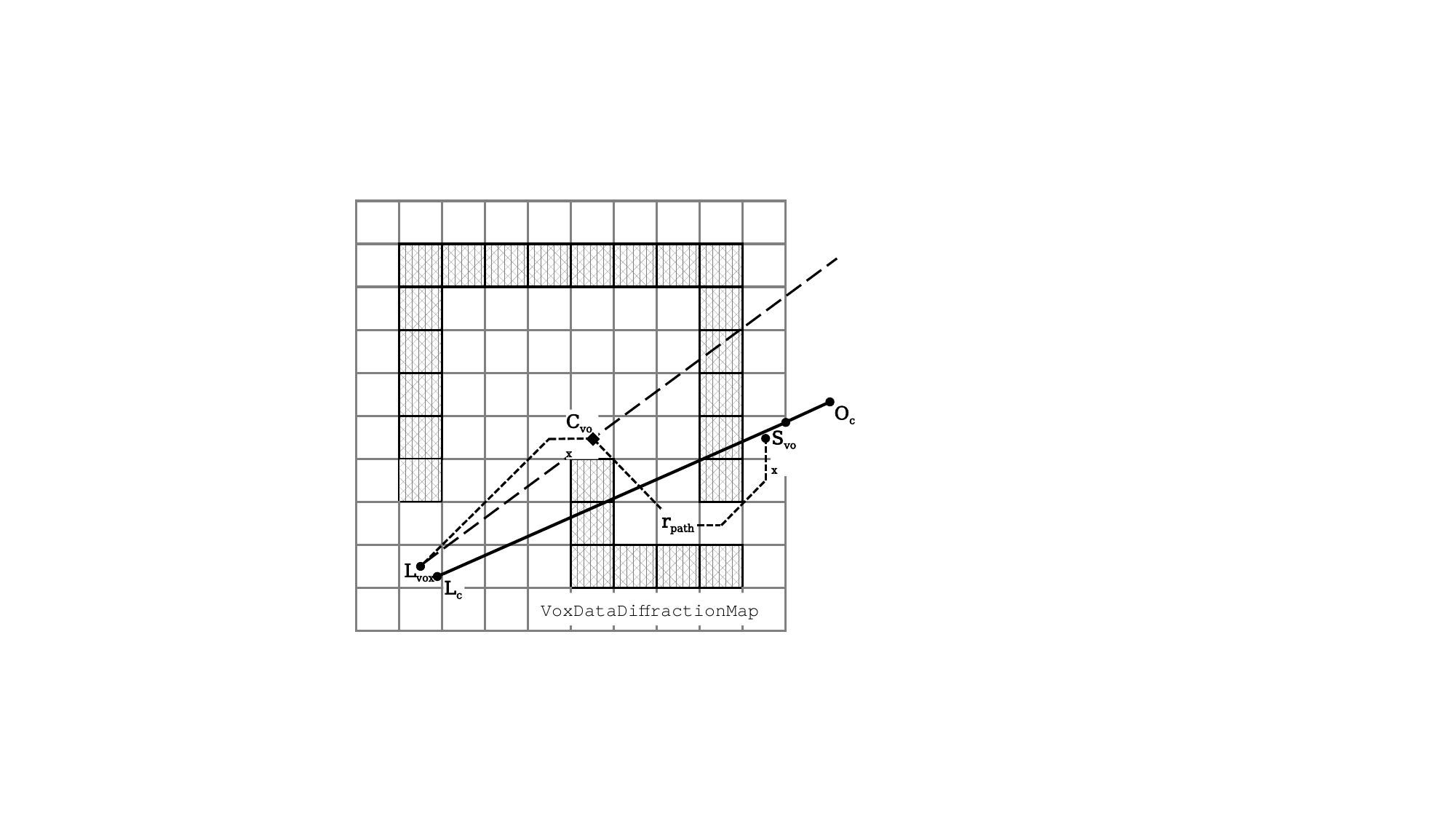

Cvox
Svox

rpath
VoxDataDiffractionMap
Oc
Lvox
Lc